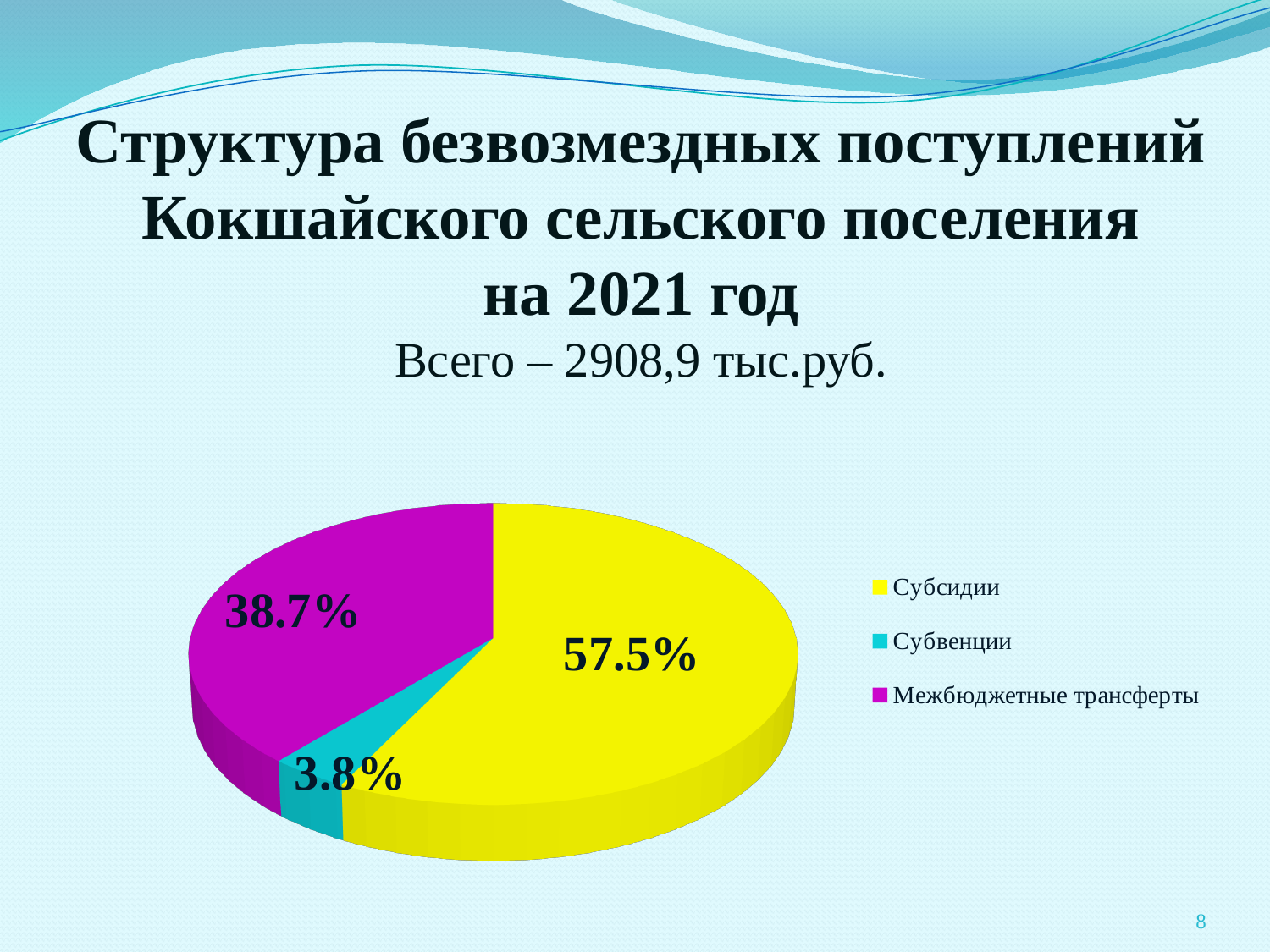

# Структура безвозмездных поступлений Кокшайского сельского поселения на 2021 год Всего – 2908,9 тыс.руб.

[unsupported chart]

8